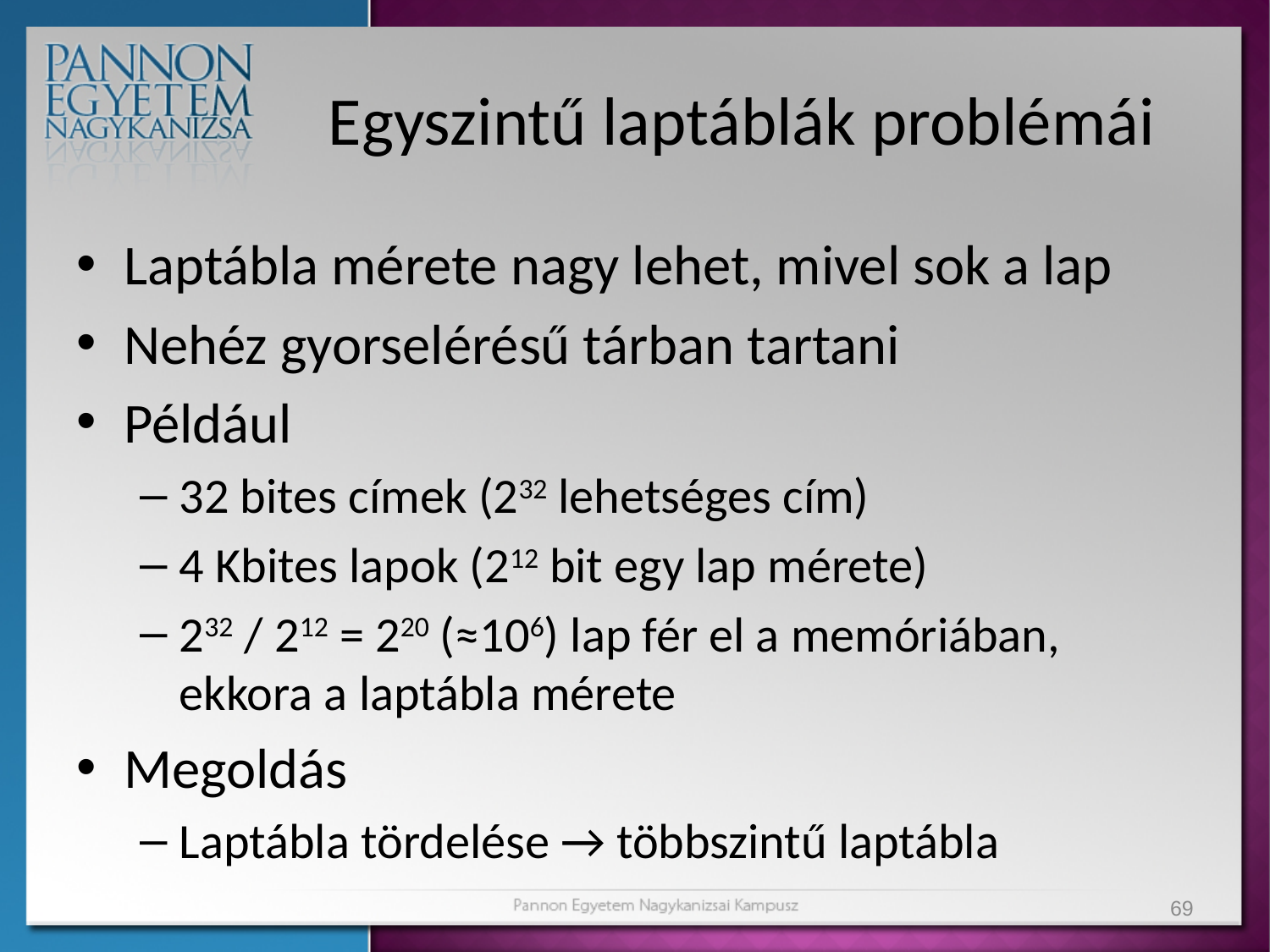

# Egyszintű laptáblák problémái
Laptábla mérete nagy lehet, mivel sok a lap
Nehéz gyorselérésű tárban tartani
Például
32 bites címek (232 lehetséges cím)
4 Kbites lapok (212 bit egy lap mérete)
232 / 212 = 220 (≈106) lap fér el a memóriában, ekkora a laptábla mérete
Megoldás
Laptábla tördelése → többszintű laptábla
69